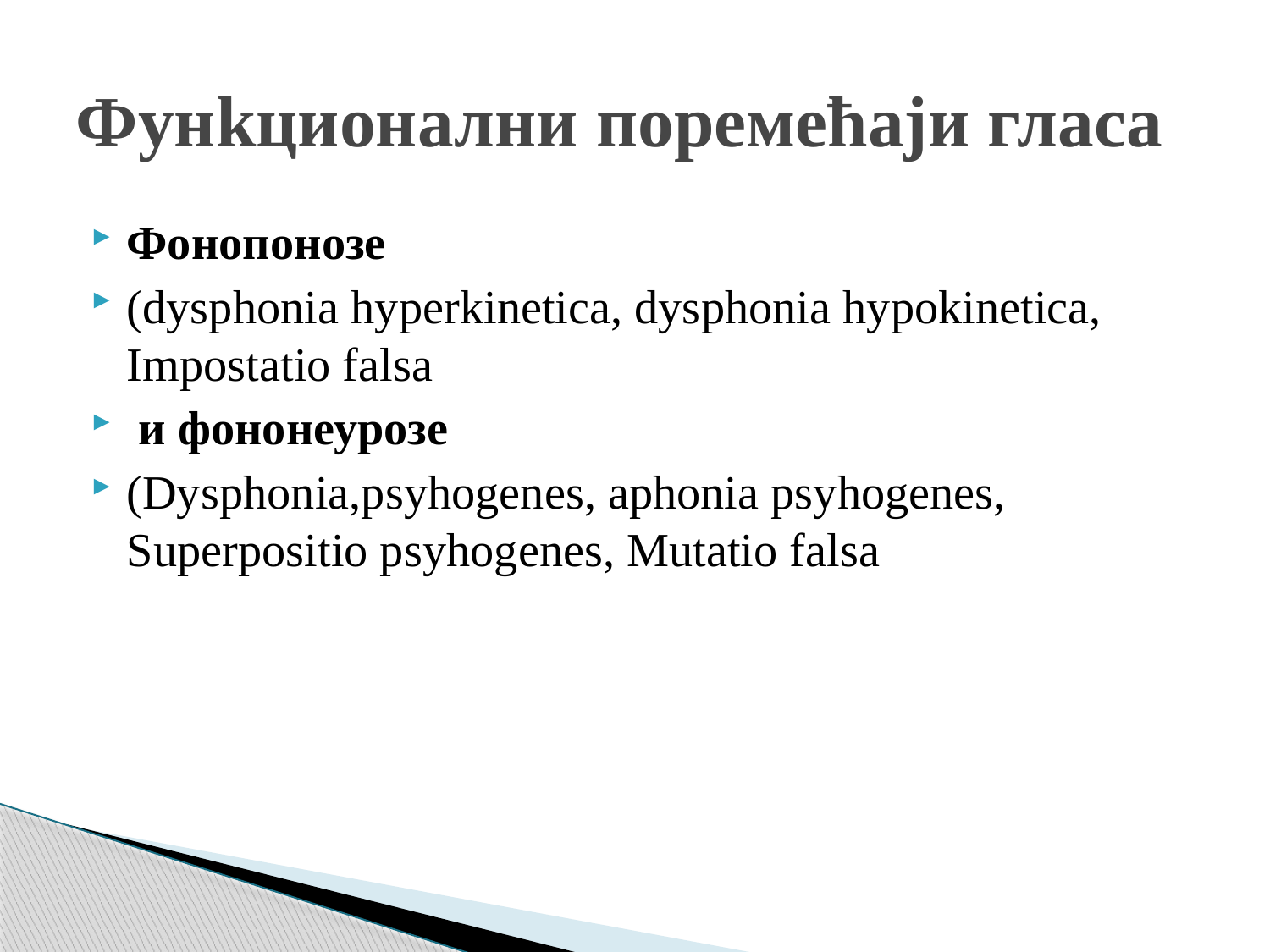

# Фунkционални поремећаји гласа
Фонопонозе
(dysphonia hyperkinetica, dysphonia hypokinetica, Impostatio falsa
 и фононеурозе
(Dysphonia,psyhogenes, aphonia psyhogenes, Superpositio psyhogenes, Mutatio falsa